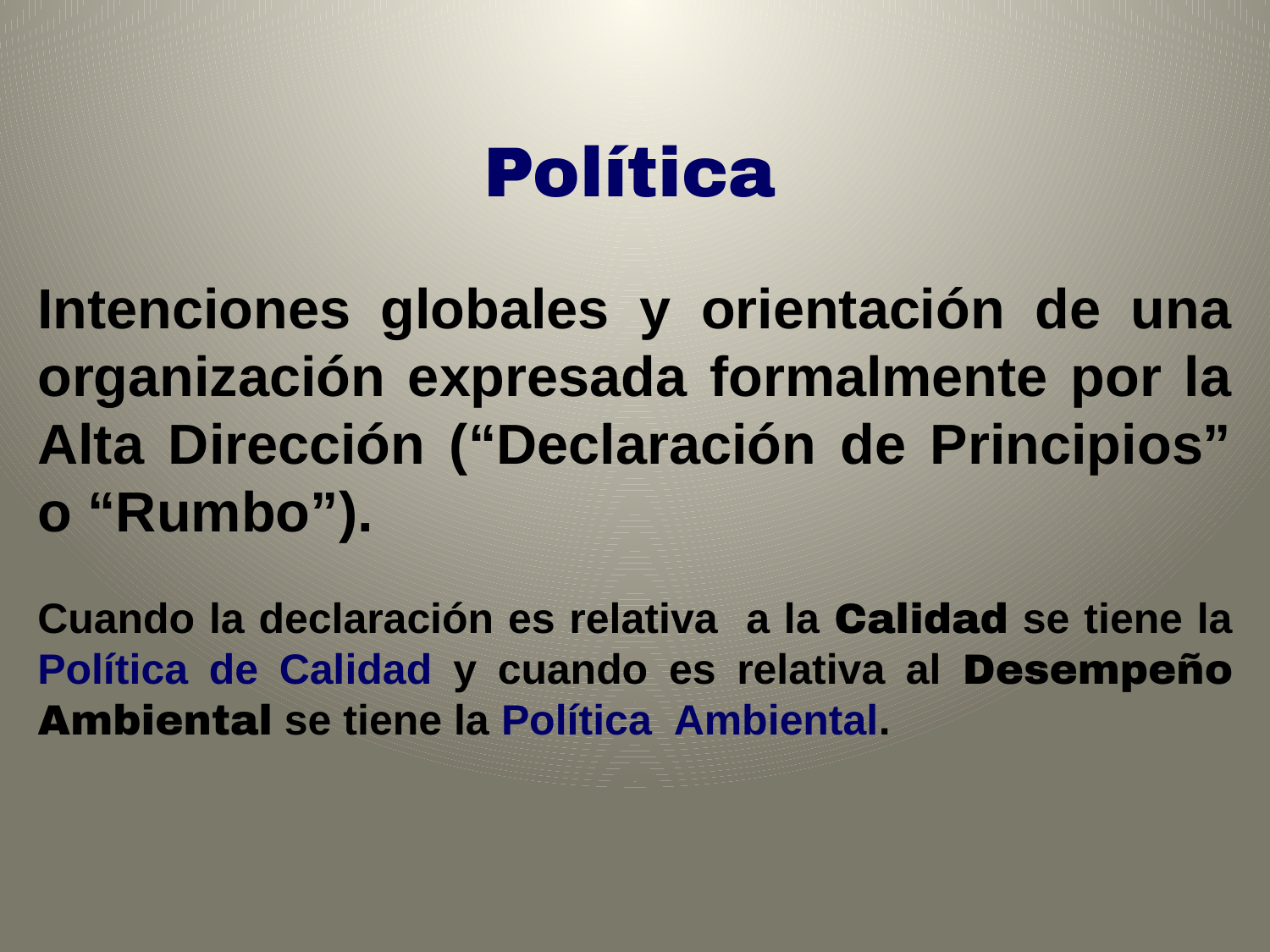

# Política
Intenciones globales y orientación de una organización expresada formalmente por la Alta Dirección (“Declaración de Principios” o “Rumbo”).

Cuando la declaración es relativa  a la Calidad se tiene la Política de Calidad y cuando es relativa al Desempeño Ambiental se tiene la Política  Ambiental.